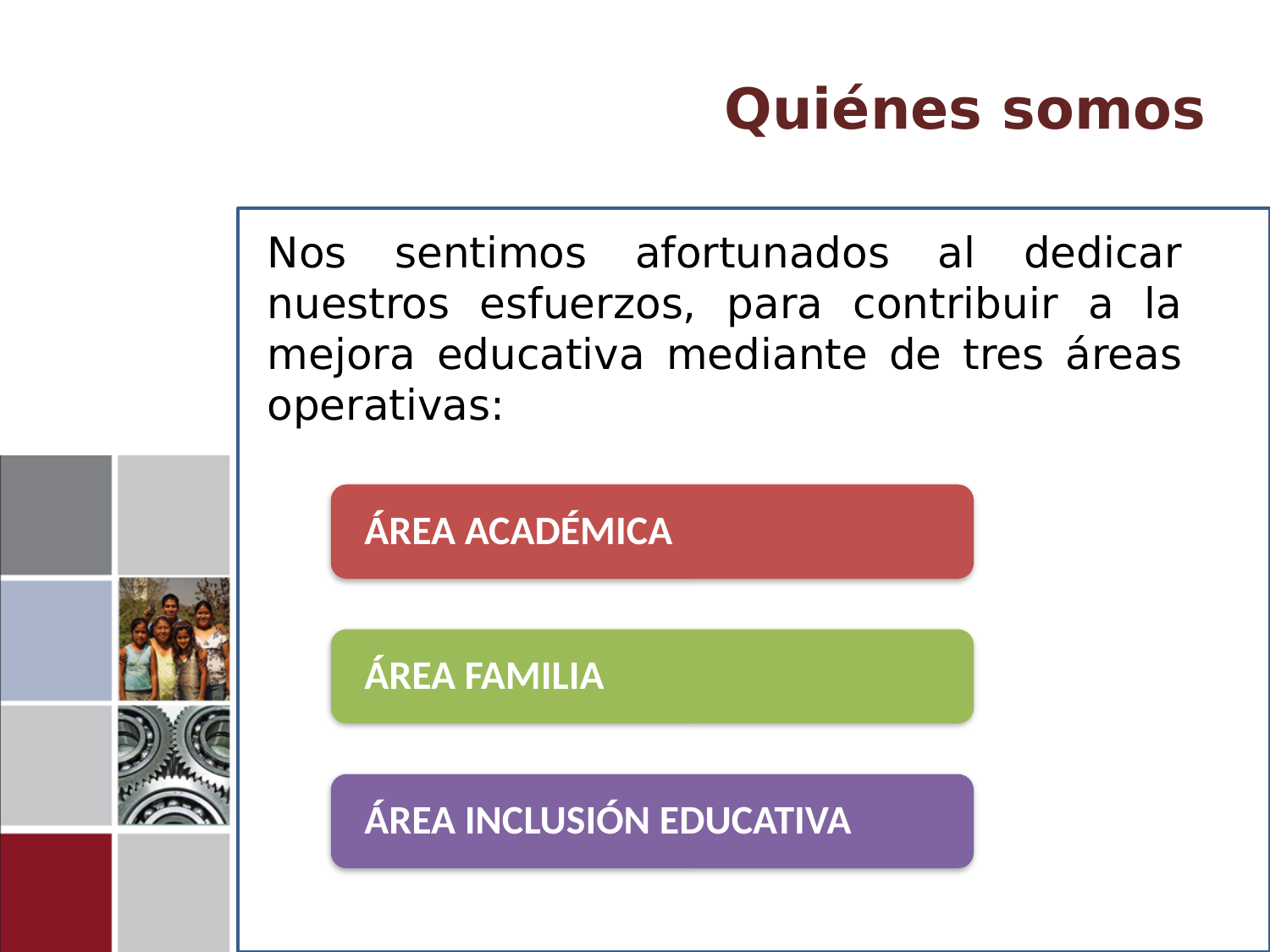

Quiénes somos
Nos sentimos afortunados al dedicar nuestros esfuerzos, para contribuir a la mejora educativa mediante de tres áreas operativas:
ÁREA ACADÉMICA
ÁREA FAMILIA
ÁREA INCLUSIÓN EDUCATIVA